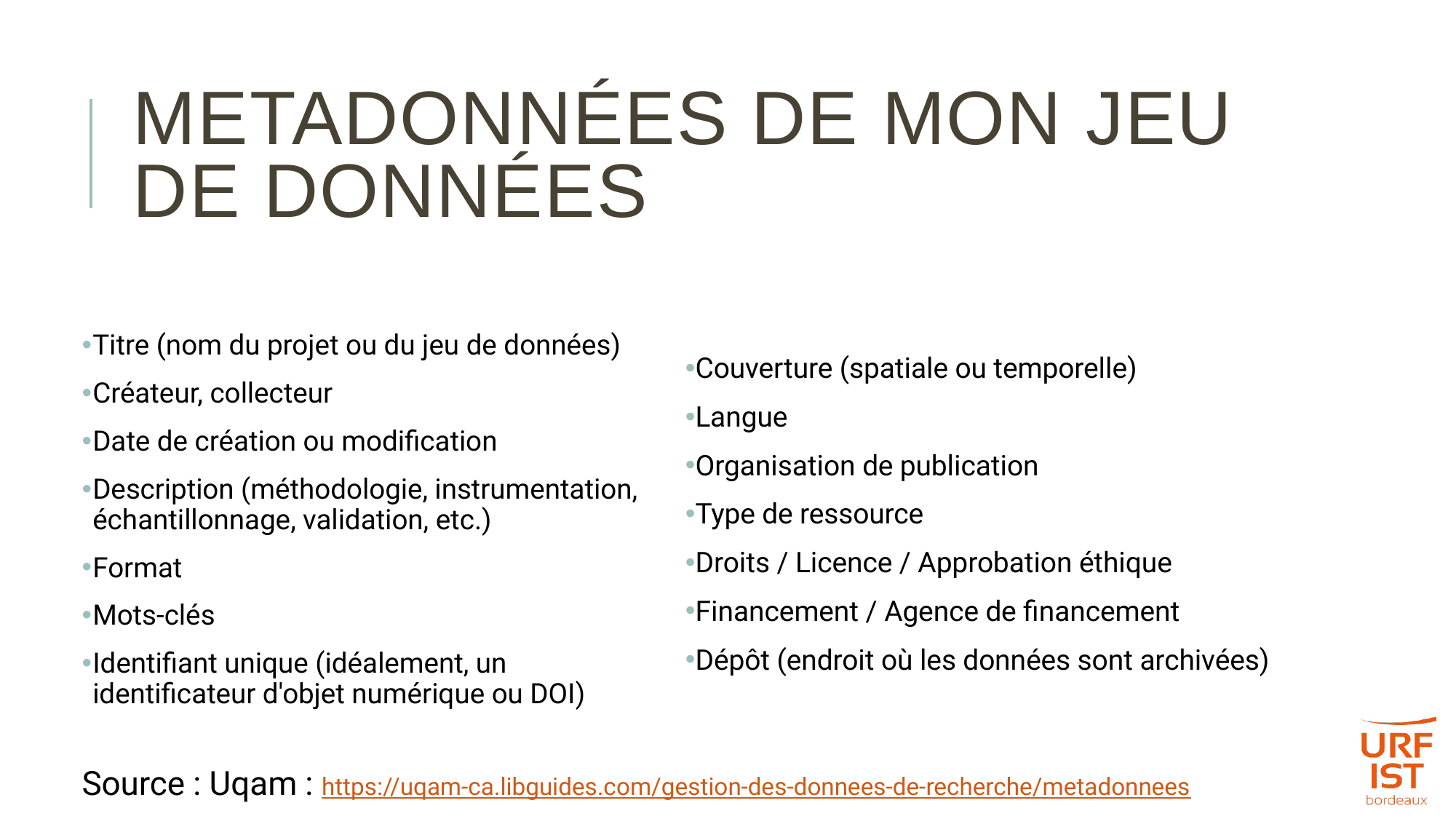

# Metadonnées de mon jeu de données
Titre (nom du projet ou du jeu de données)
Créateur, collecteur
Date de création ou modification
Description (méthodologie, instrumentation, échantillonnage, validation, etc.)
Format
Mots-clés
Identifiant unique (idéalement, un identificateur d'objet numérique ou DOI)

Couverture (spatiale ou temporelle)
Langue
Organisation de publication
Type de ressource
Droits / Licence / Approbation éthique
Financement / Agence de financement
Dépôt (endroit où les données sont archivées)

Source : Uqam : https://uqam-ca.libguides.com/gestion-des-donnees-de-recherche/metadonnees